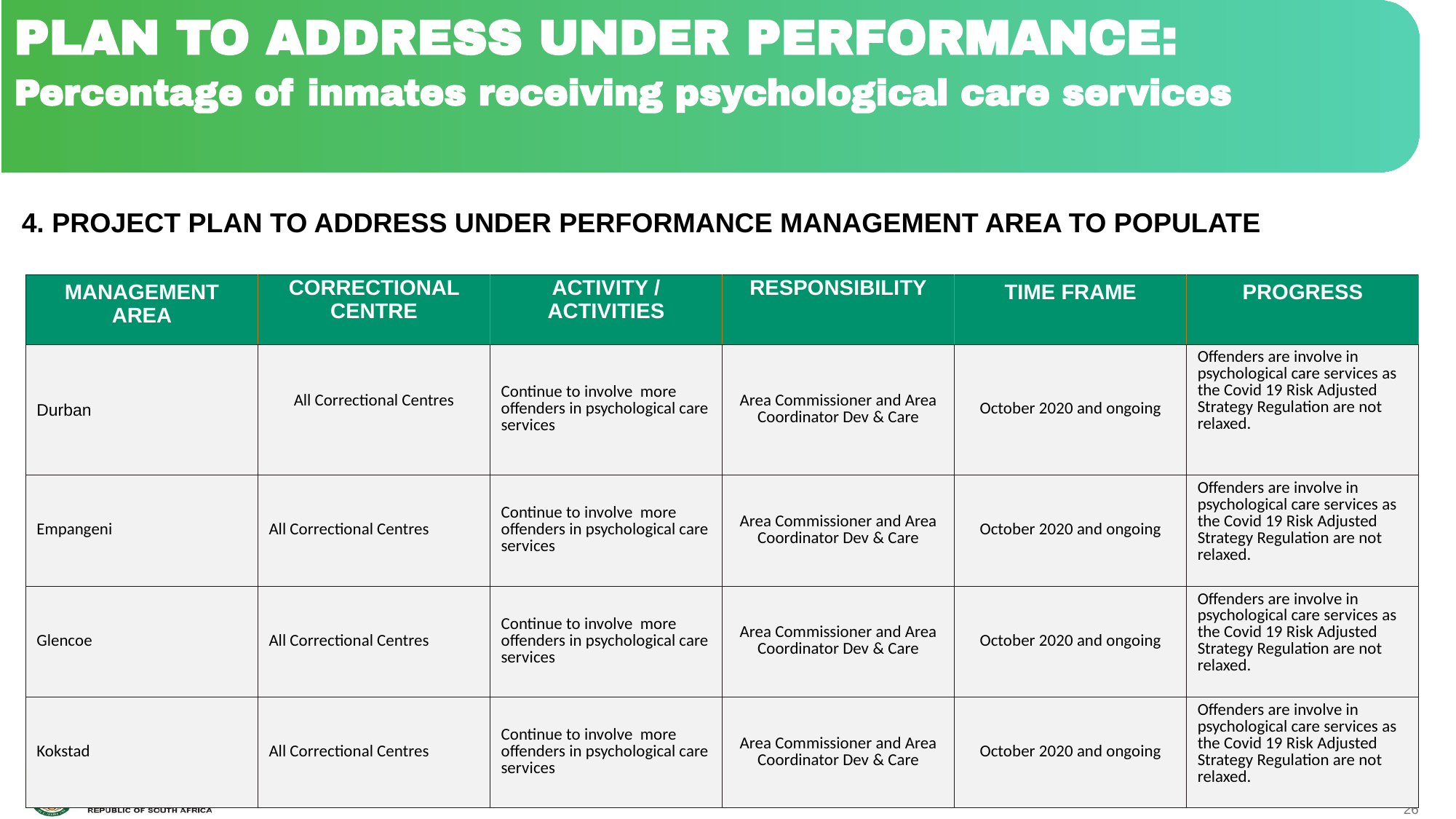

PLAN TO ADDRESS UNDER PERFORMANCE:
Percentage of inmates receiving psychological care services
     4. PROJECT PLAN TO ADDRESS UNDER PERFORMANCE MANAGEMENT AREA TO POPULATE
| MANAGEMENT AREA | CORRECTIONAL CENTRE | ACTIVITY / ACTIVITIES | RESPONSIBILITY | TIME FRAME | PROGRESS |
| --- | --- | --- | --- | --- | --- |
| Durban | All Correctional Centres | Continue to involve more offenders in psychological care services | Area Commissioner and Area Coordinator Dev & Care | October 2020 and ongoing | Offenders are involve in psychological care services as the Covid 19 Risk Adjusted Strategy Regulation are not relaxed. |
| Empangeni | All Correctional Centres | Continue to involve more offenders in psychological care services | Area Commissioner and Area Coordinator Dev & Care | October 2020 and ongoing | Offenders are involve in psychological care services as the Covid 19 Risk Adjusted Strategy Regulation are not relaxed. |
| Glencoe | All Correctional Centres | Continue to involve more offenders in psychological care services | Area Commissioner and Area Coordinator Dev & Care | October 2020 and ongoing | Offenders are involve in psychological care services as the Covid 19 Risk Adjusted Strategy Regulation are not relaxed. |
| Kokstad | All Correctional Centres | Continue to involve more offenders in psychological care services | Area Commissioner and Area Coordinator Dev & Care | October 2020 and ongoing | Offenders are involve in psychological care services as the Covid 19 Risk Adjusted Strategy Regulation are not relaxed. |